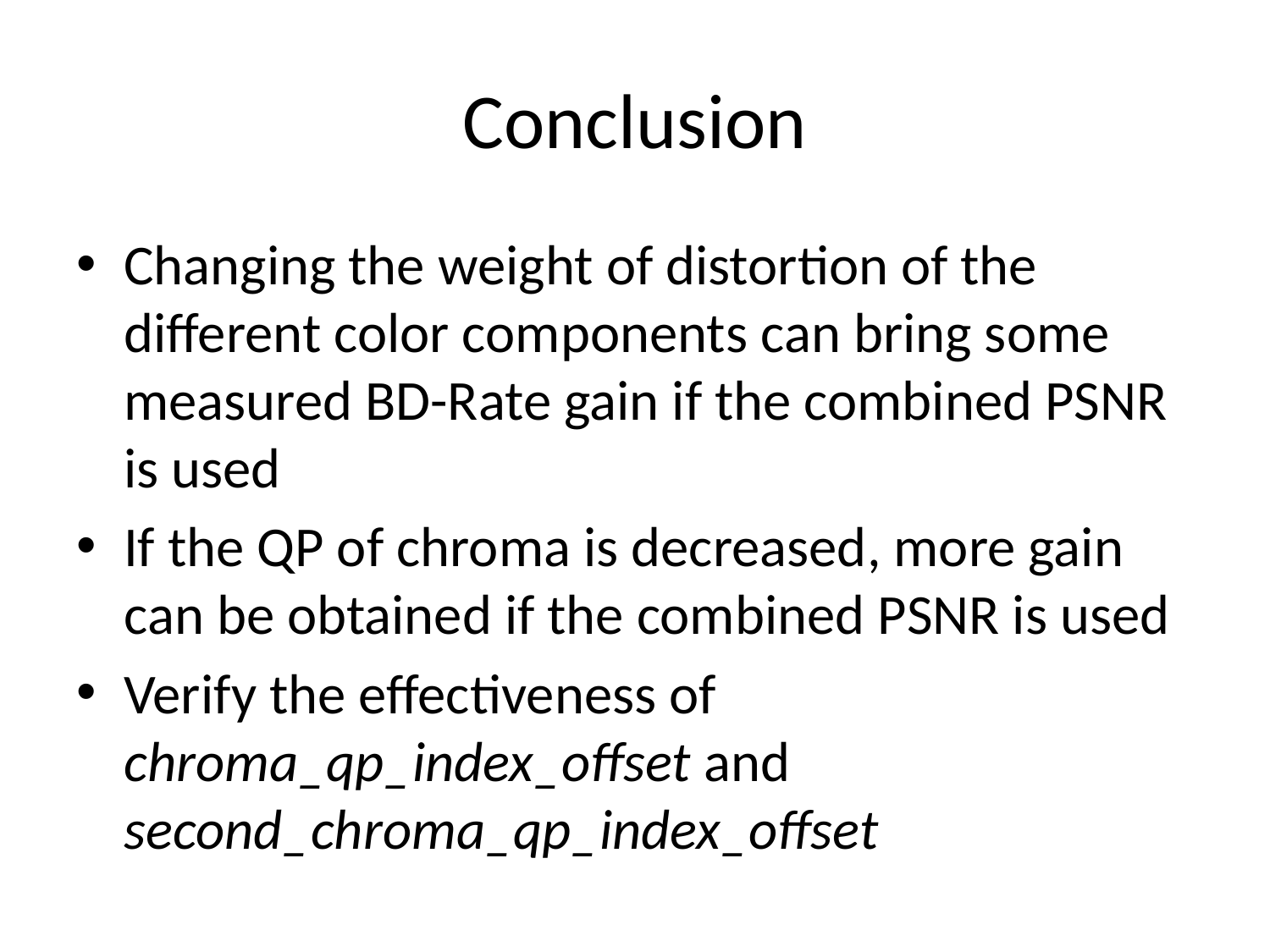

# Conclusion
Changing the weight of distortion of the different color components can bring some measured BD-Rate gain if the combined PSNR is used
If the QP of chroma is decreased, more gain can be obtained if the combined PSNR is used
Verify the effectiveness of chroma_qp_index_offset and second_chroma_qp_index_offset